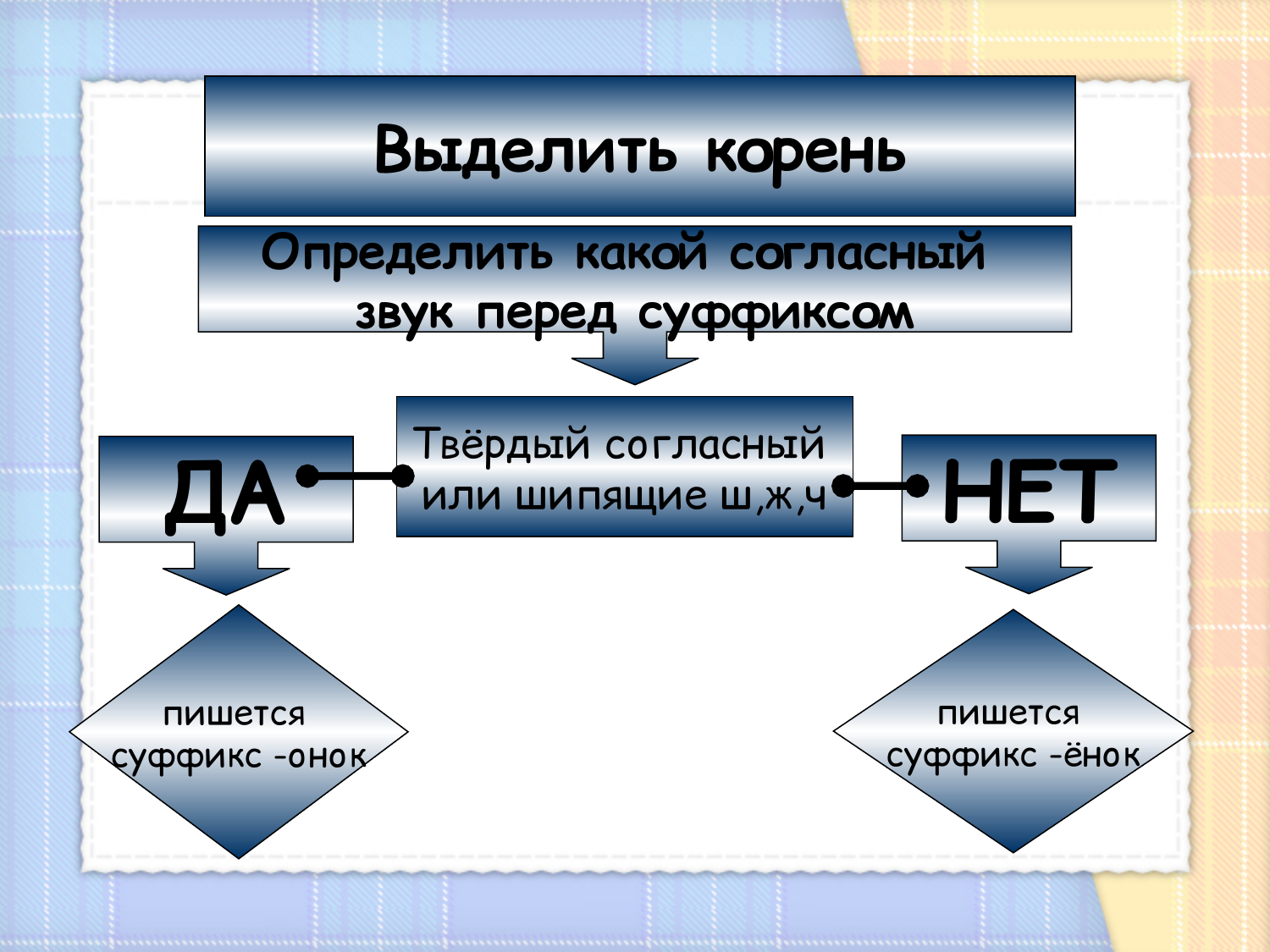

Выделить корень
Определить какой согласный
звук перед суффиксом
Твёрдый согласный
или шипящие ш,ж,ч
НЕТ
ДА

пишется
суффикс -онок
пишется
суффикс -ёнок